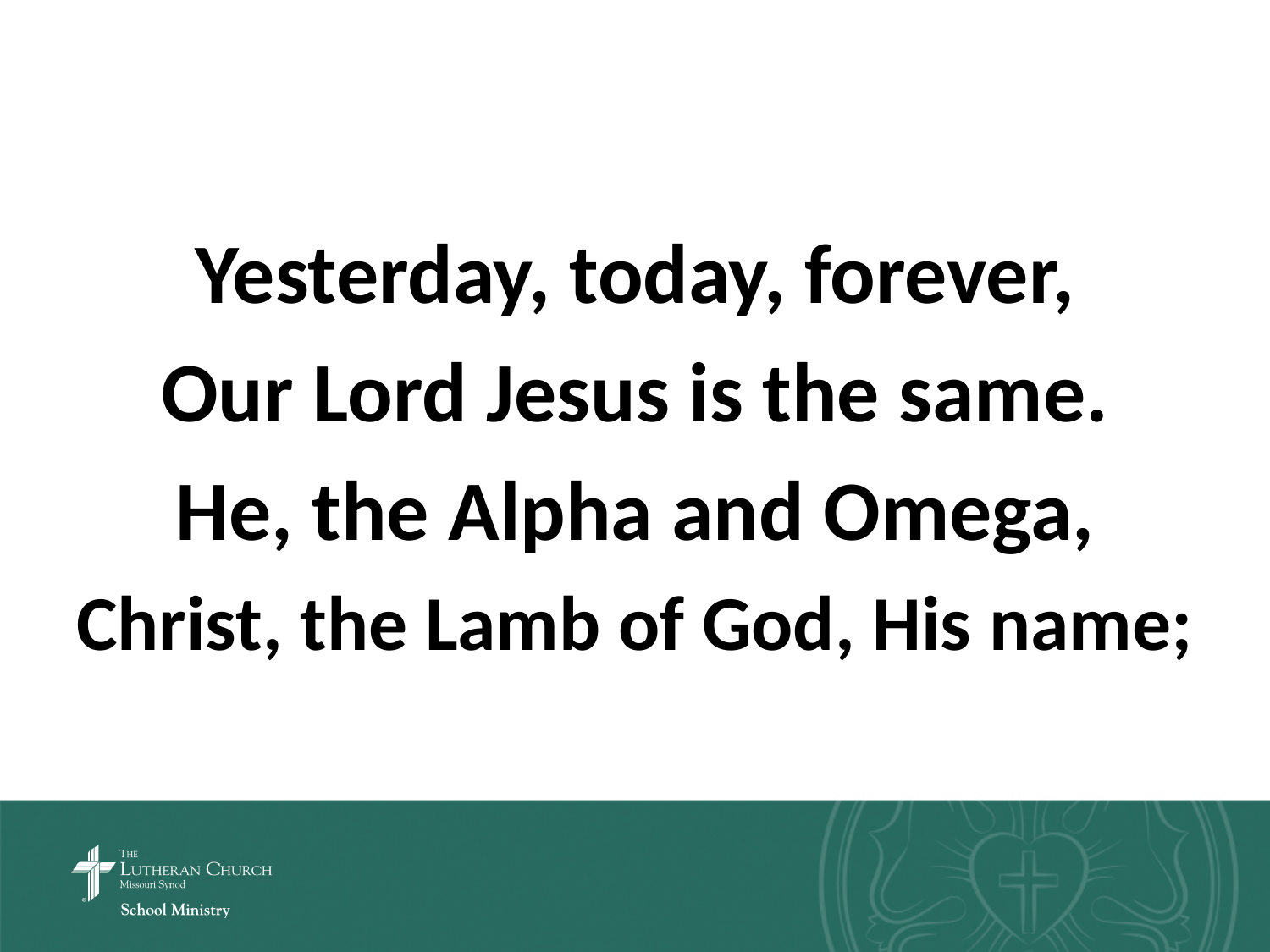

Yesterday, today, forever,
Our Lord Jesus is the same.
He, the Alpha and Omega,
Christ, the Lamb of God, His name;